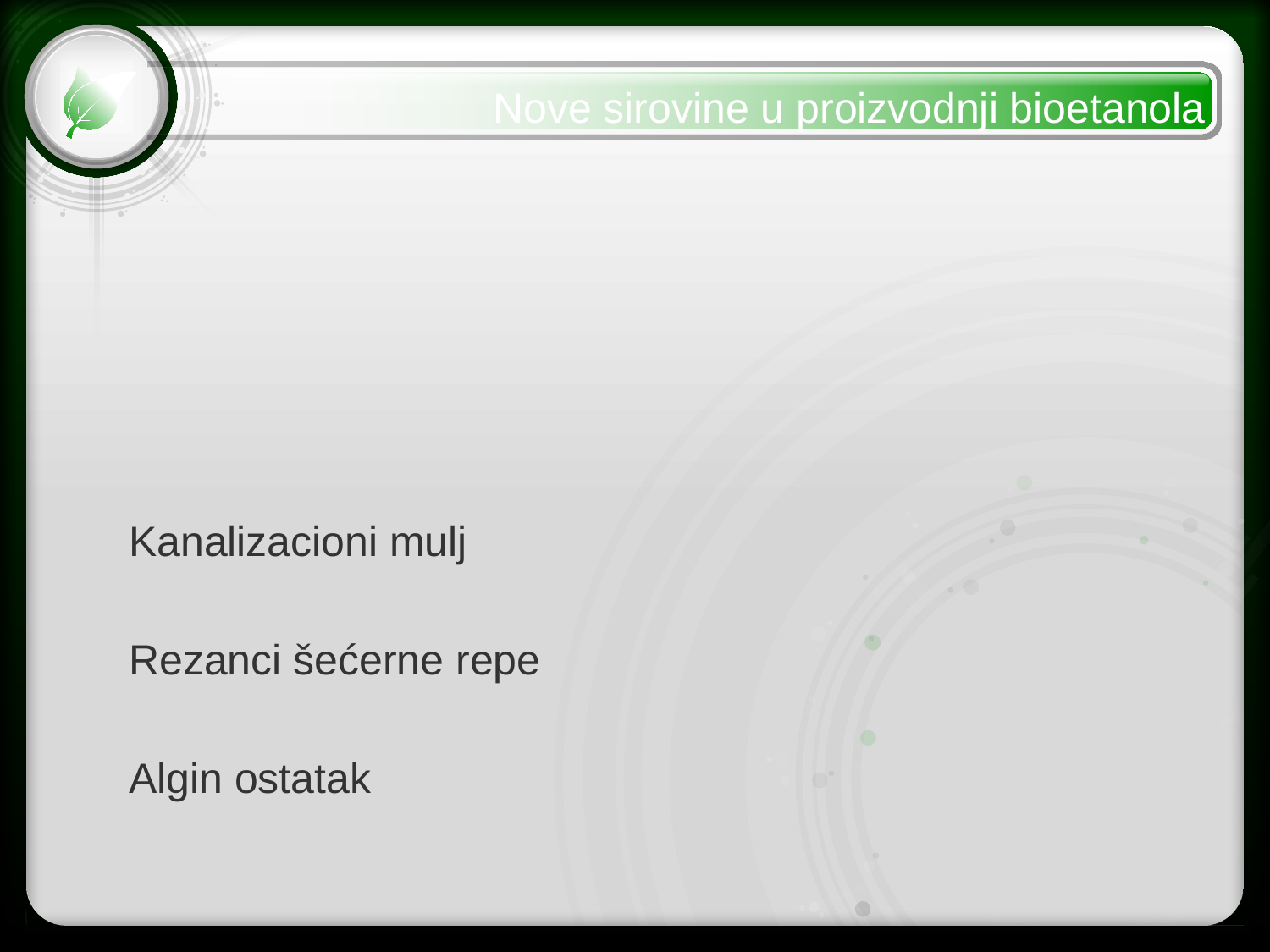

Nove sirovine u proizvodnji bioetanola
Kanalizacioni mulj

Rezanci šećerne repe

Algin ostatak